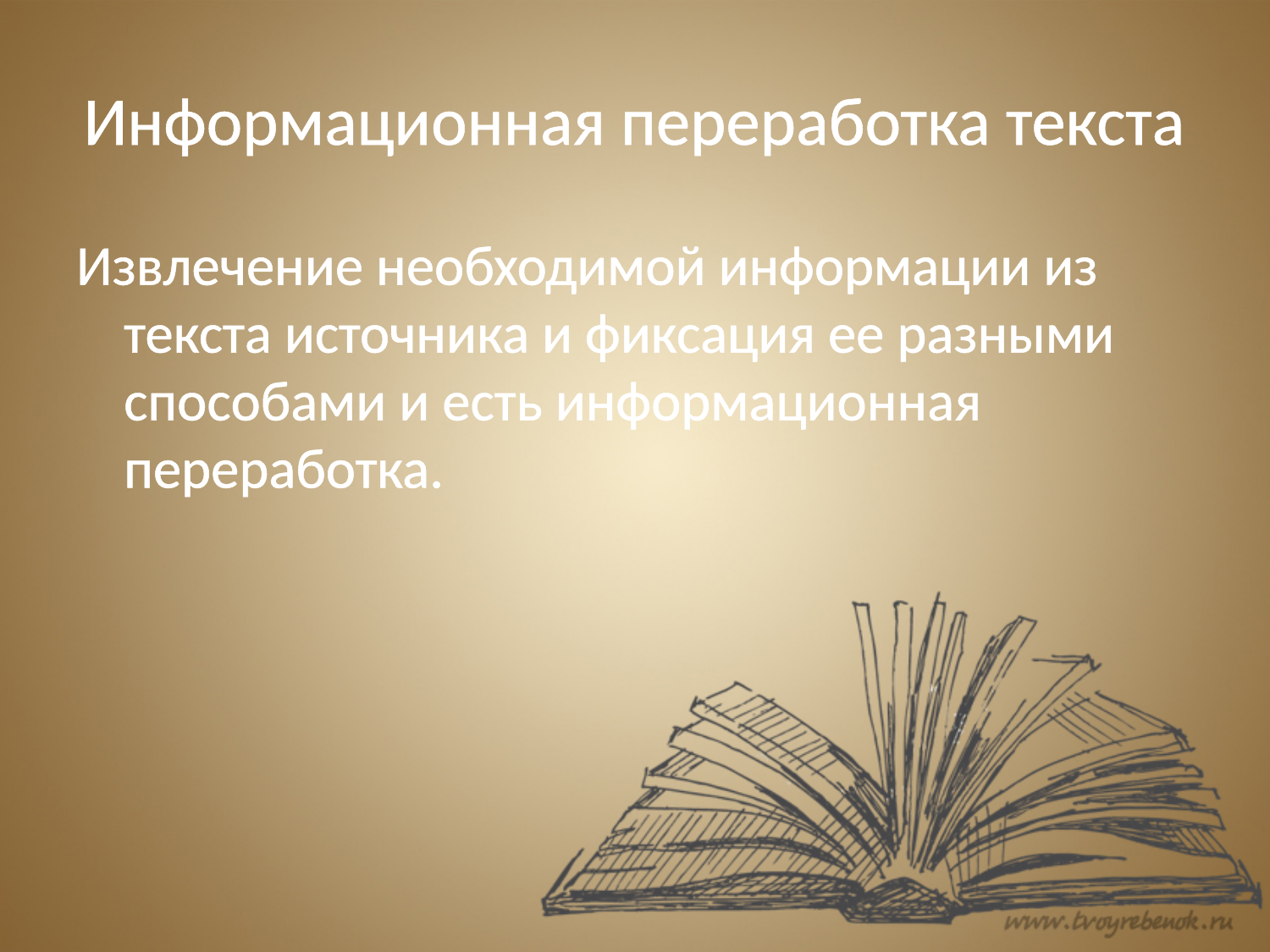

# Информационная переработка текста
Извлечение необходимой информации из текста источника и фиксация ее разными способами и есть информационная переработка.